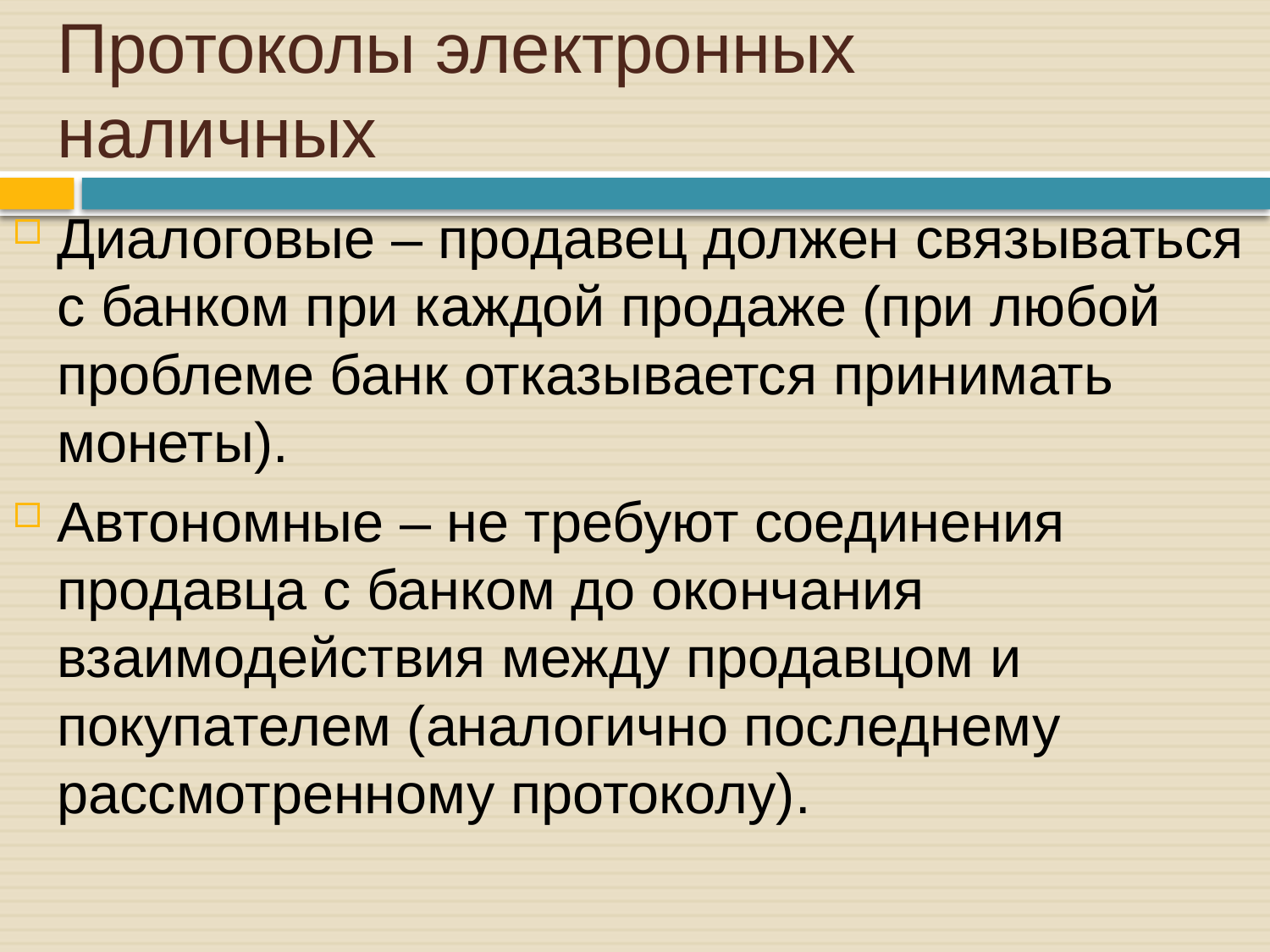

# Протоколы электронных наличных
Диалоговые – продавец должен связываться с банком при каждой продаже (при любой проблеме банк отказывается принимать монеты).
Автономные – не требуют соединения продавца с банком до окончания взаимодействия между продавцом и покупателем (аналогично последнему рассмотренному протоколу).